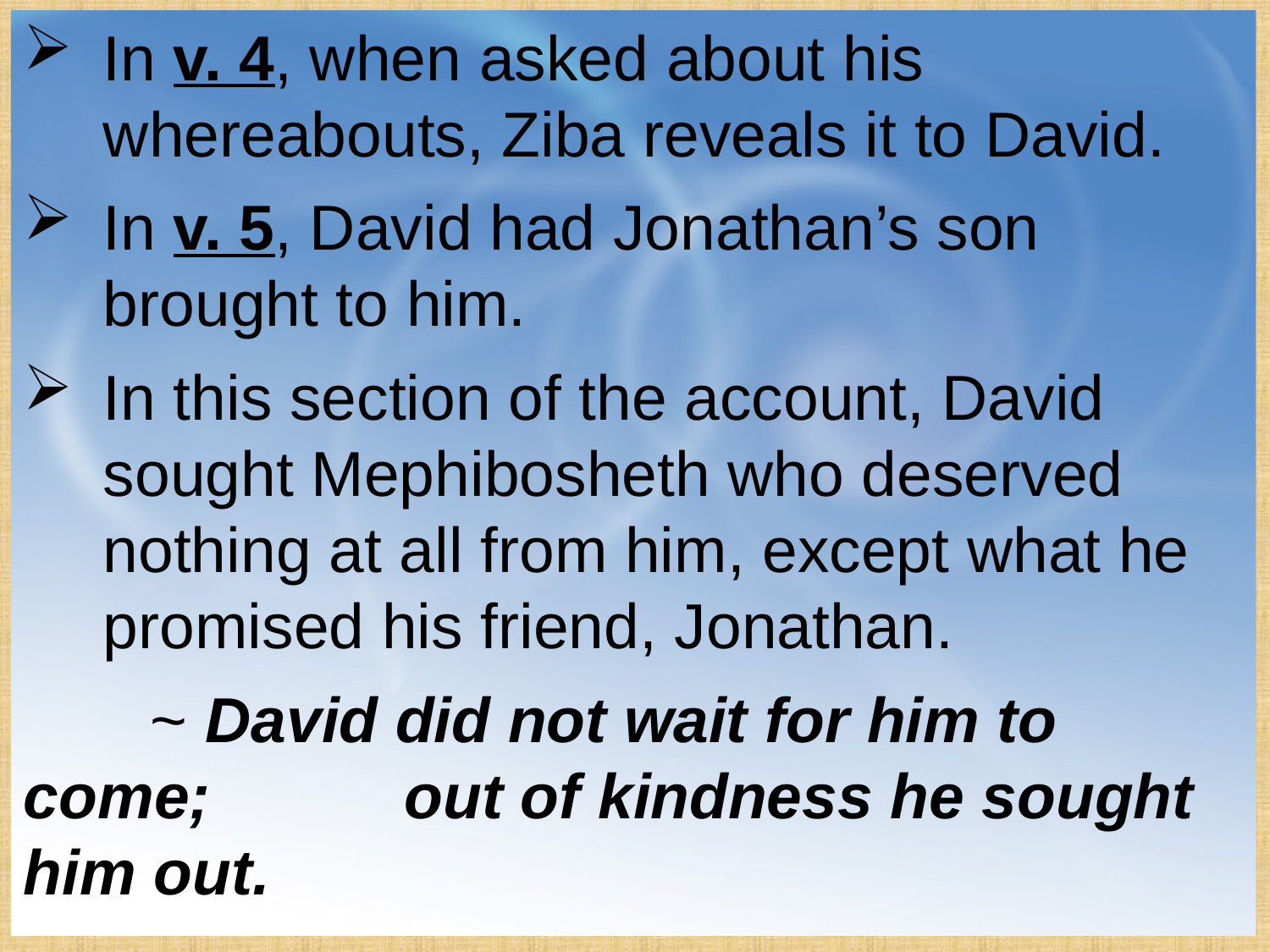

In v. 4, when asked about his whereabouts, Ziba reveals it to David.
In v. 5, David had Jonathan’s son brought to him.
In this section of the account, David sought Mephibosheth who deserved nothing at all from him, except what he promised his friend, Jonathan.
	~ David did not wait for him to come; 		out of kindness he sought him out.